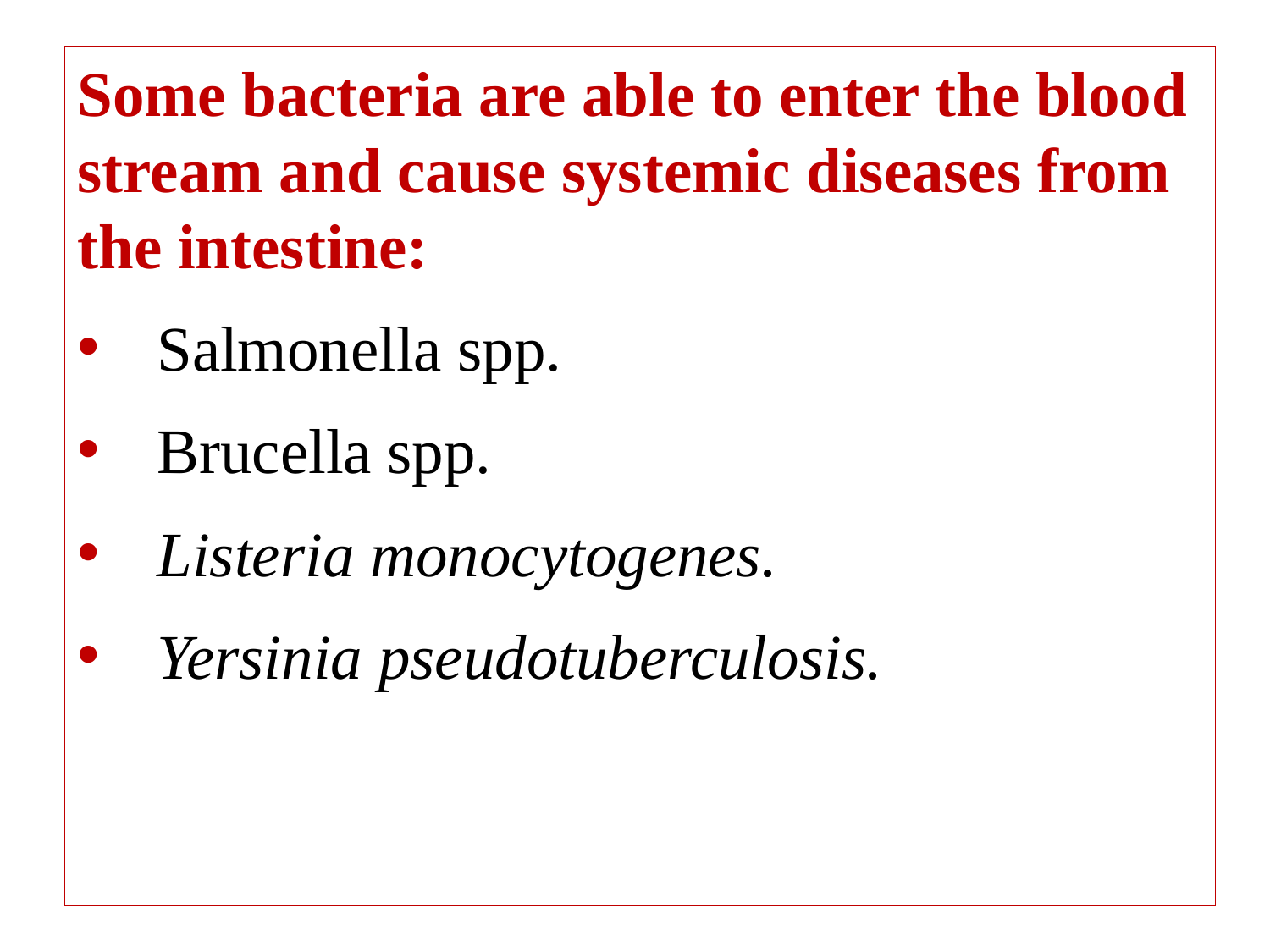

Some bacteria are able to enter the blood stream and cause systemic diseases from the intestine:
Salmonella spp.
Brucella spp.
Listeria monocytogenes.
Yersinia pseudotuberculosis.